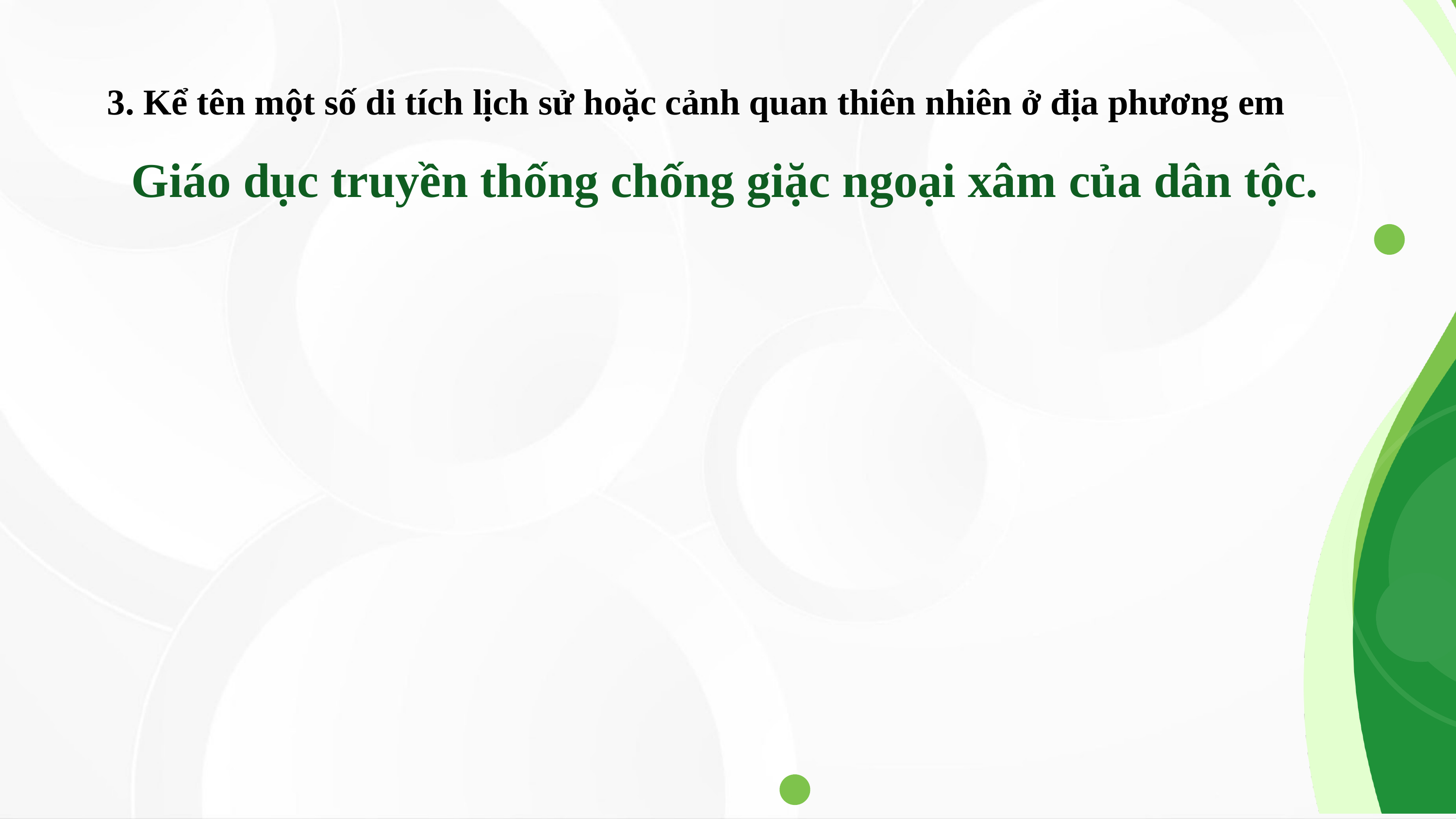

3. Kể tên một số di tích lịch sử hoặc cảnh quan thiên nhiên ở địa phương em
Giáo dục truyền thống chống giặc ngoại xâm của dân tộc.